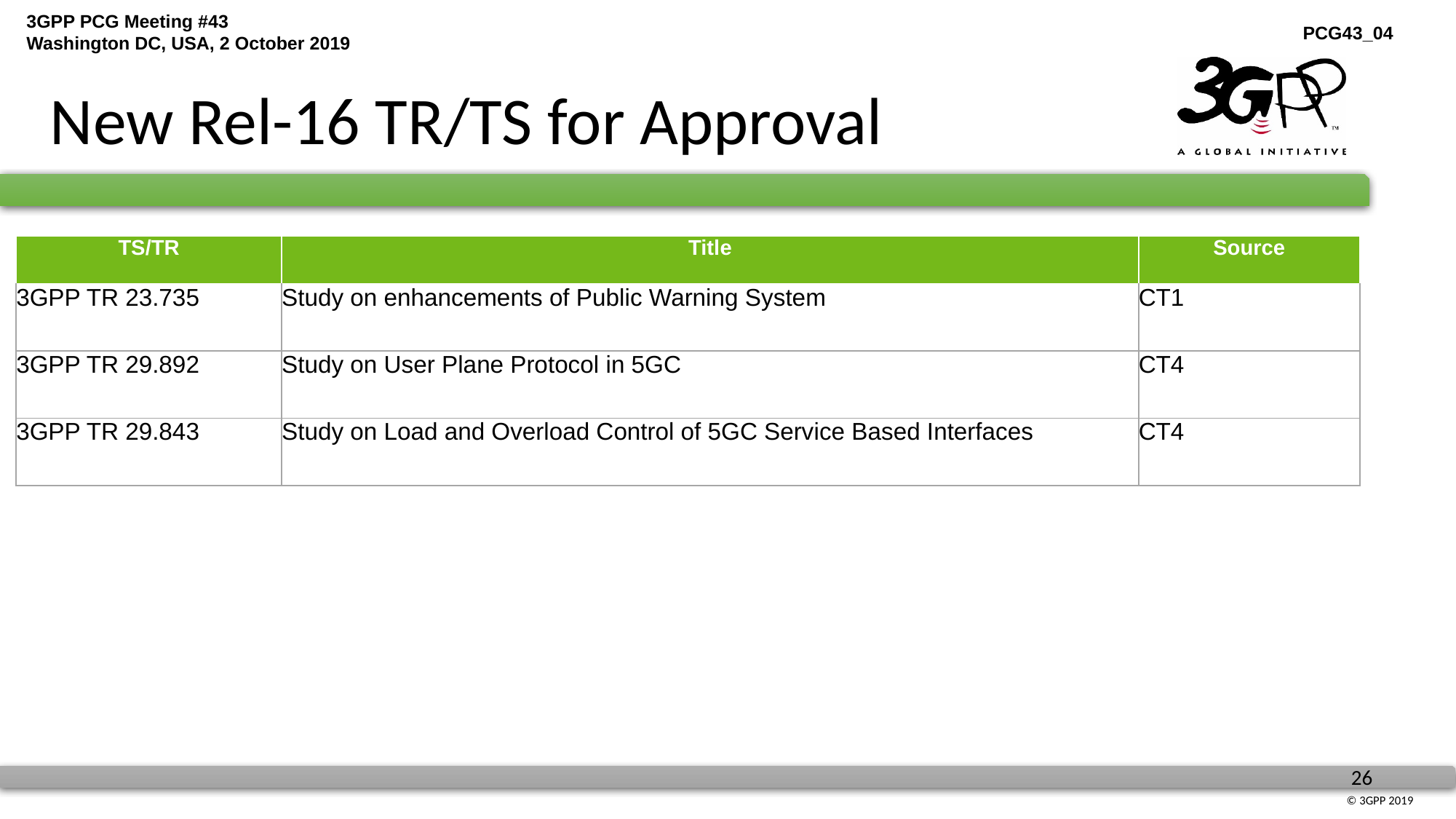

# New Rel-16 TR/TS for Approval
| TS/TR | Title | Source |
| --- | --- | --- |
| 3GPP TR 23.735 | Study on enhancements of Public Warning System | CT1 |
| 3GPP TR 29.892 | Study on User Plane Protocol in 5GC | CT4 |
| 3GPP TR 29.843 | Study on Load and Overload Control of 5GC Service Based Interfaces | CT4 |